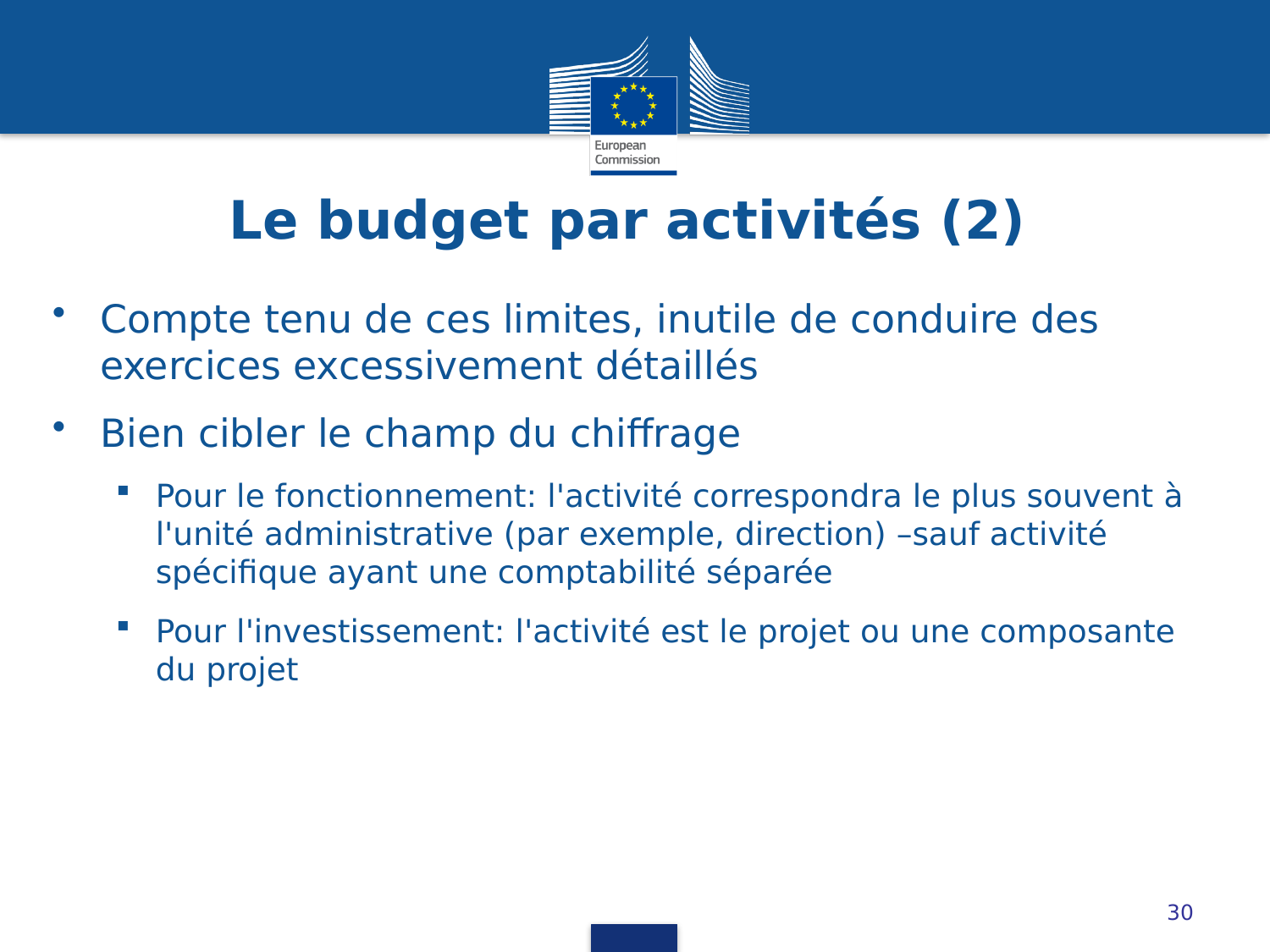

Le budget par activités (2)
Compte tenu de ces limites, inutile de conduire des exercices excessivement détaillés
Bien cibler le champ du chiffrage
Pour le fonctionnement: l'activité correspondra le plus souvent à l'unité administrative (par exemple, direction) –sauf activité spécifique ayant une comptabilité séparée
Pour l'investissement: l'activité est le projet ou une composante du projet
30